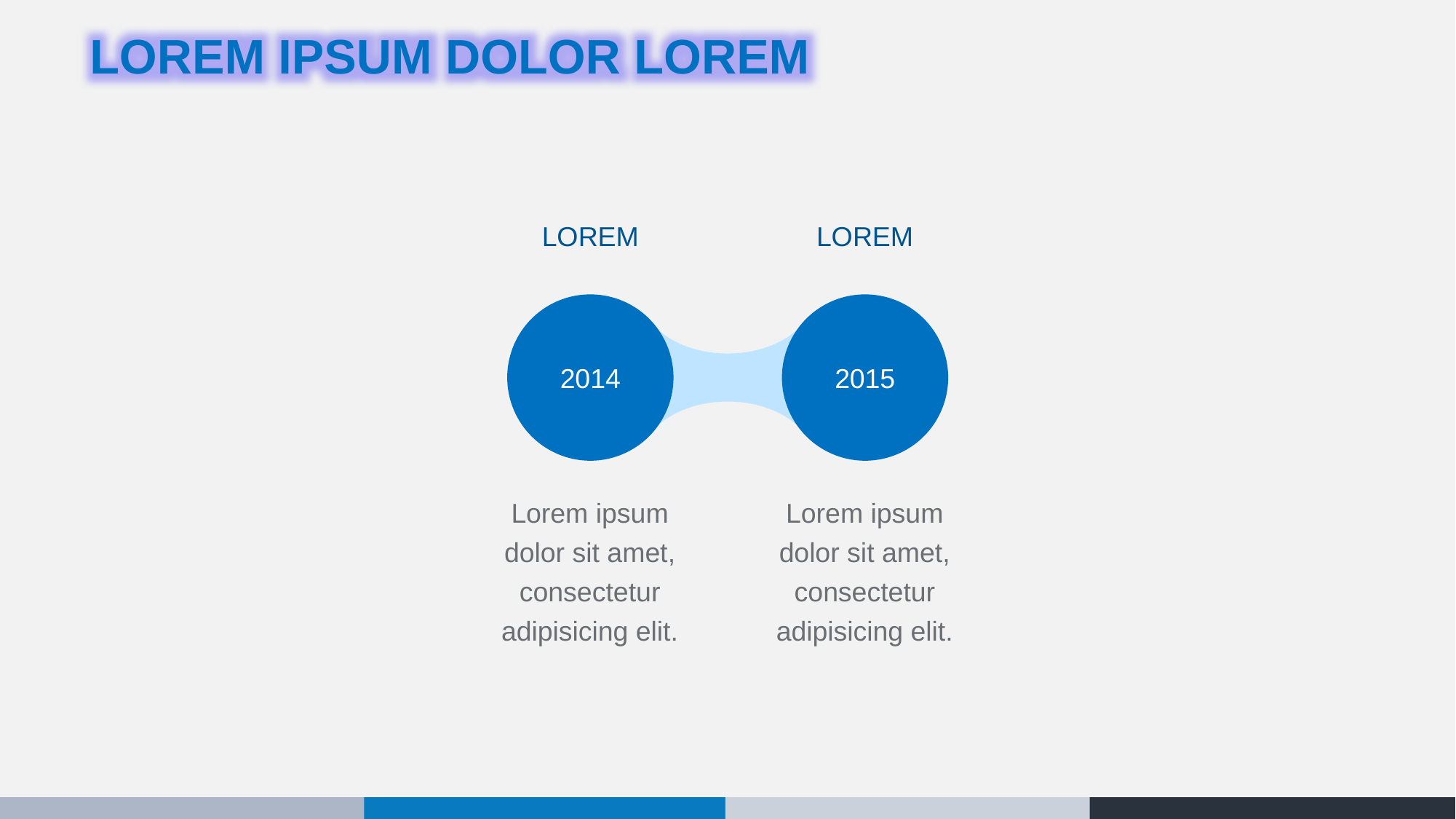

LOREM IPSUM DOLOR LOREM
LOREM
LOREM
2014
2015

Lorem ipsum dolor sit amet, consectetur adipisicing elit.
Lorem ipsum dolor sit amet, consectetur adipisicing elit.